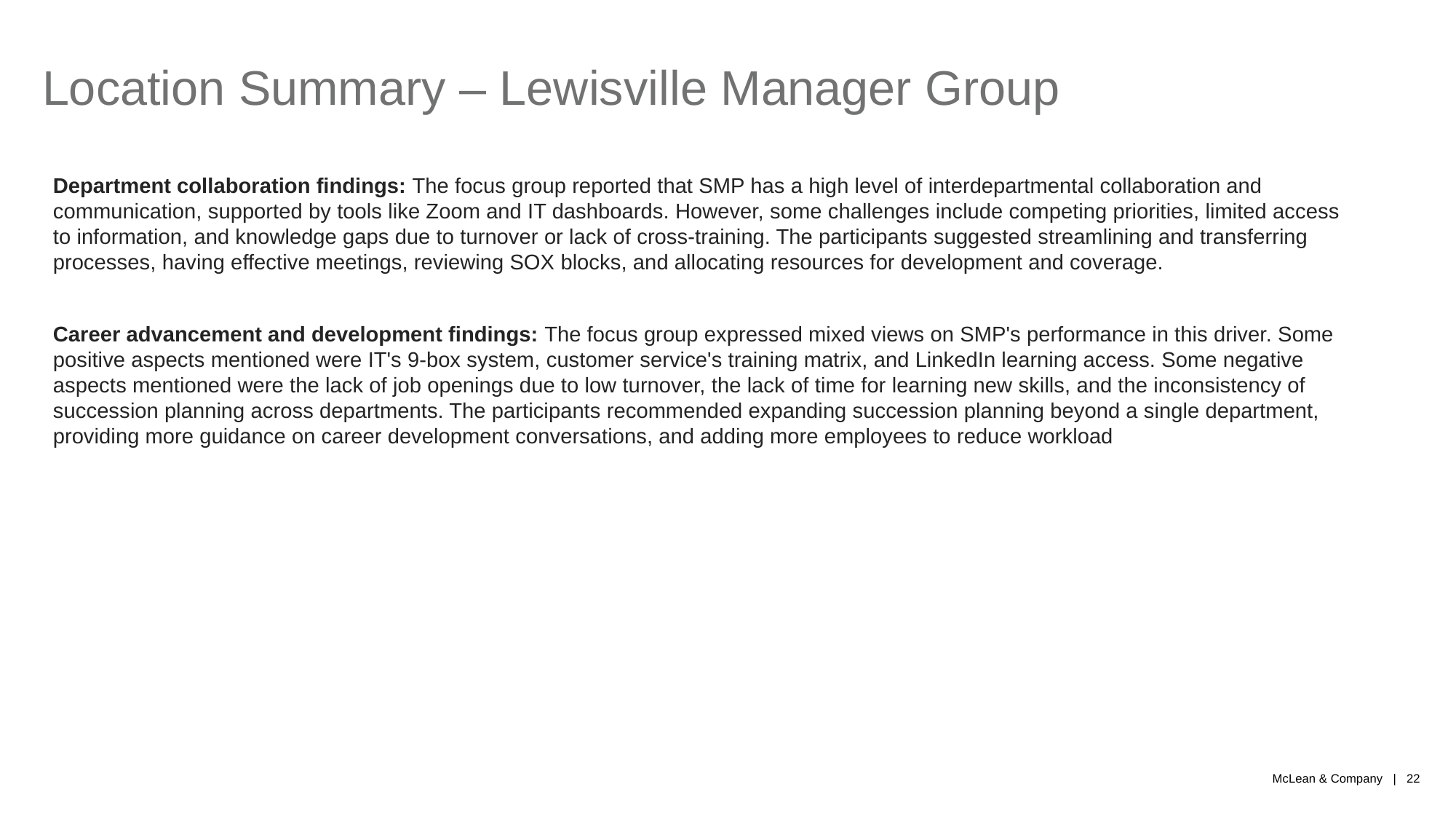

# Location Summary – Lewisville Manager Group
Department collaboration findings: The focus group reported that SMP has a high level of interdepartmental collaboration and communication, supported by tools like Zoom and IT dashboards. However, some challenges include competing priorities, limited access to information, and knowledge gaps due to turnover or lack of cross-training. The participants suggested streamlining and transferring processes, having effective meetings, reviewing SOX blocks, and allocating resources for development and coverage.
Career advancement and development findings: The focus group expressed mixed views on SMP's performance in this driver. Some positive aspects mentioned were IT's 9-box system, customer service's training matrix, and LinkedIn learning access. Some negative aspects mentioned were the lack of job openings due to low turnover, the lack of time for learning new skills, and the inconsistency of succession planning across departments. The participants recommended expanding succession planning beyond a single department, providing more guidance on career development conversations, and adding more employees to reduce workload